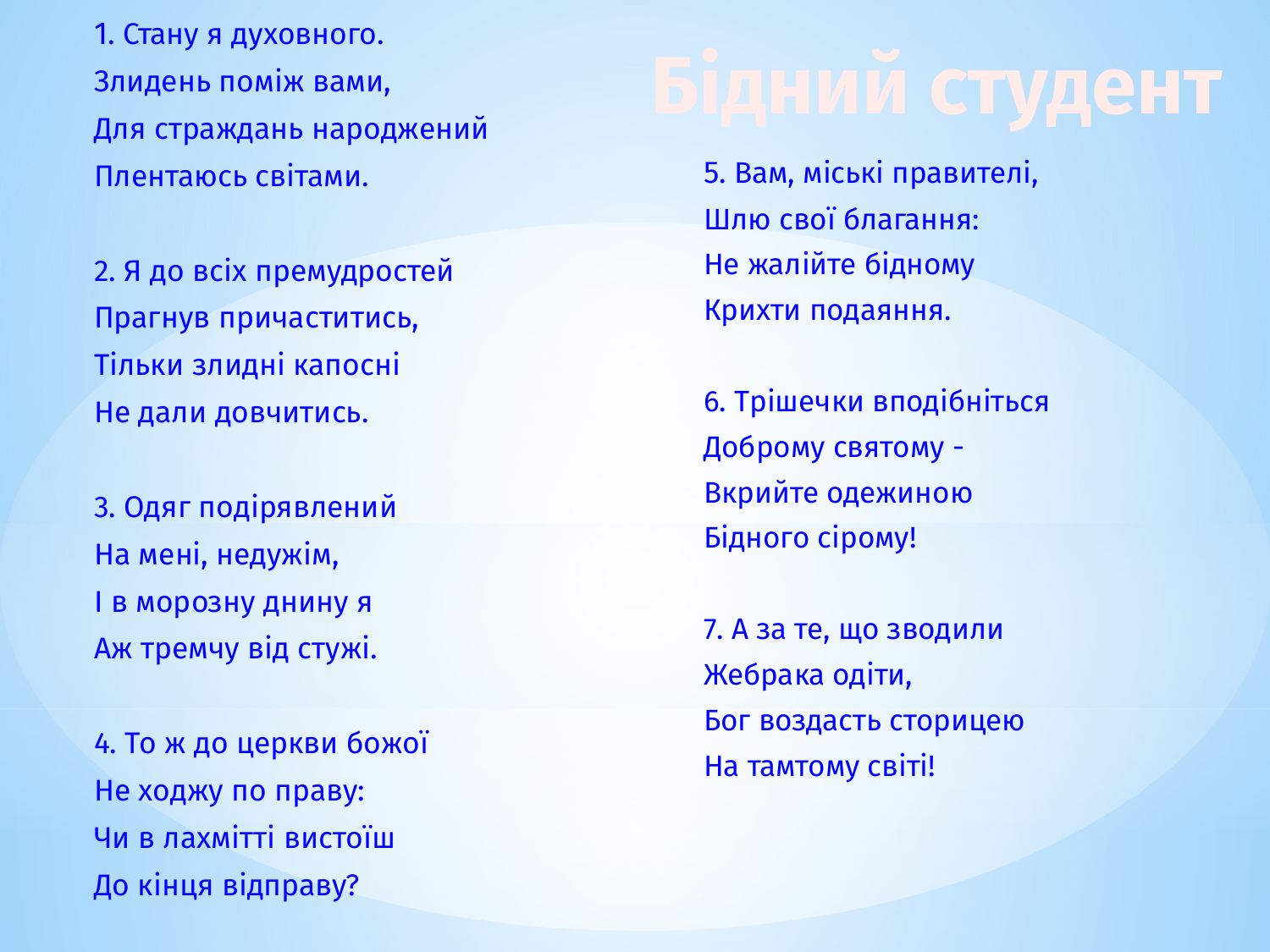

1. Стану я духовного.
Злидень поміж вами,
Для страждань народжений
Плентаюсь світами.

2. Я до всіх премудростей
Прагнув причаститись,
Тільки злидні капосні
Не дали довчитись.

3. Одяг подірявлений
На мені, недужім,
І в морозну днину я
Аж тремчу від стужі.

4. То ж до церкви божої
Не ходжу по праву:
Чи в лахмітті вистоїш
До кінця відправу?

# Бідний студент
5. Вам, міські правителі,
Шлю свої благання:
Не жалійте бідному
Крихти подаяння.

6. Трішечки вподібніться
Доброму святому -
Вкрийте одежиною
Бідного сірому!

7. А за те, що зводили
Жебрака одіти,
Бог воздасть сторицею
На тамтому світі!